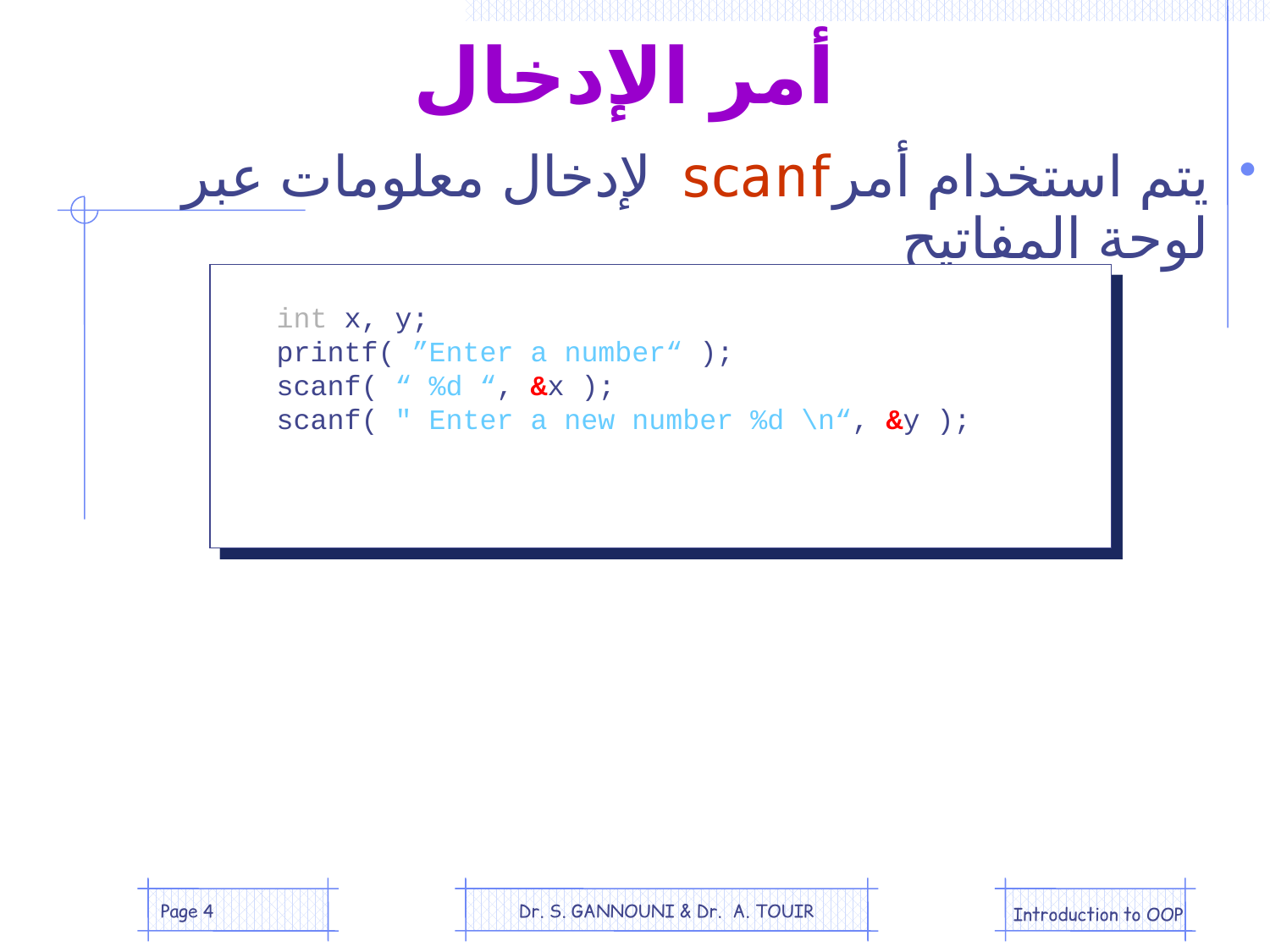

# أمر الإدخال
يتم استخدام أمرscanf  لإدخال معلومات عبر لوحة المفاتيح

int x, y;
printf( ”Enter a number“ );
scanf( “ %d “, &x );
scanf( " Enter a new number %d \n“, &y );
Page 4
Dr. S. GANNOUNI & Dr.  A. TOUIR
Introduction to OOP